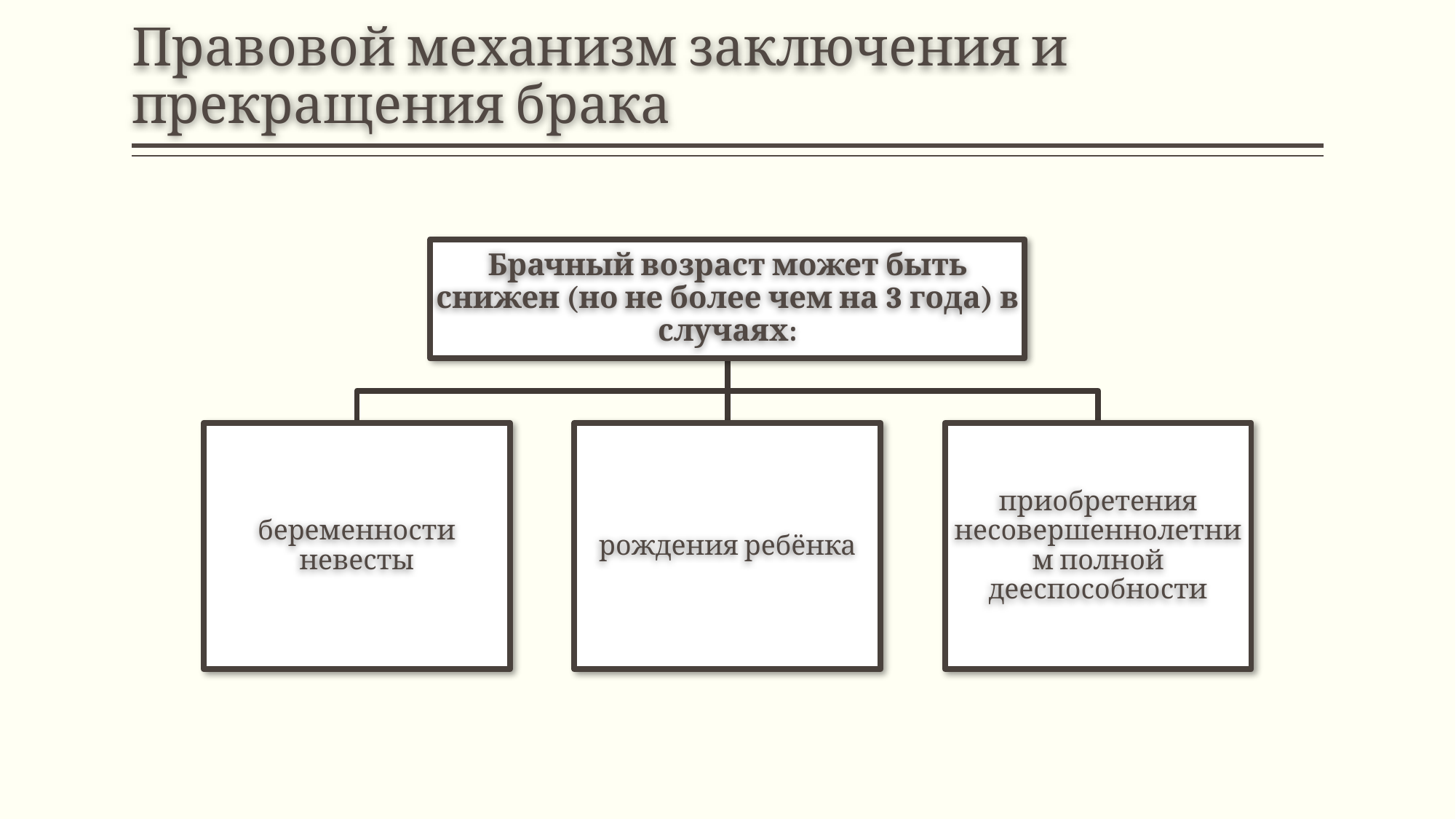

# Правовой механизм заключения и прекращения брака

Брачный возраст может быть снижен (но не более чем на 3 года) в случаях:

беременности невесты

рождения ребёнка

приобретения несовершеннолетним полной дееспособности